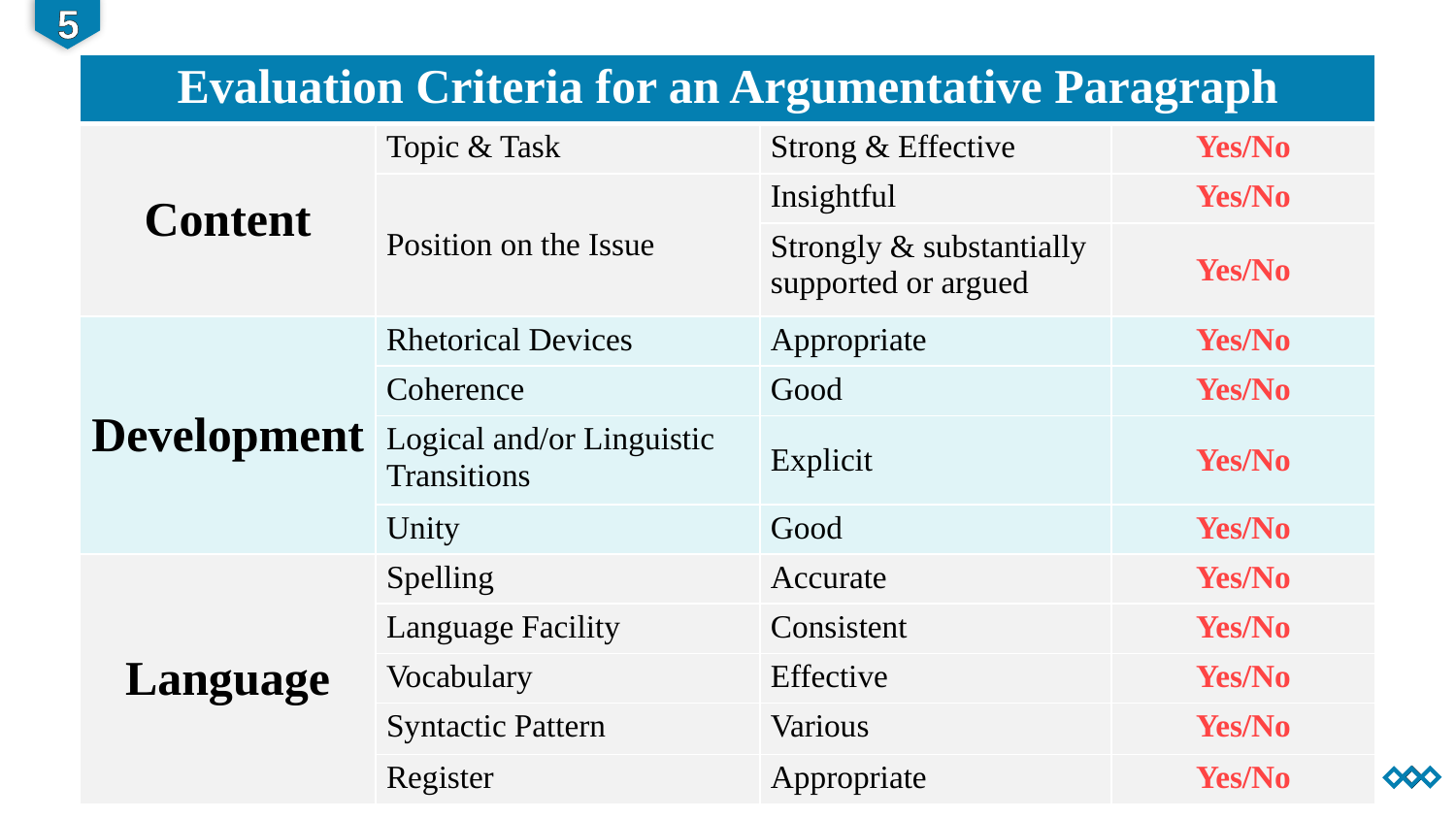

5
| Evaluation Criteria for an Argumentative Paragraph |  |  |  |
| --- | --- | --- | --- |
| Content | Topic & Task | Strong & Effective | Yes/No |
|  | Position on the Issue | Insightful | Yes/No |
|  |  | Strongly & substantially supported or argued | Yes/No |
| Development | Rhetorical Devices | Appropriate | Yes/No |
|  | Coherence | Good | Yes/No |
|  | Logical and/or Linguistic Transitions | Explicit | Yes/No |
|  | Unity | Good | Yes/No |
| Language | Spelling | Accurate | Yes/No |
|  | Language Facility | Consistent | Yes/No |
|  | Vocabulary | Effective | Yes/No |
|  | Syntactic Pattern | Various | Yes/No |
|  | Register | Appropriate | Yes/No |